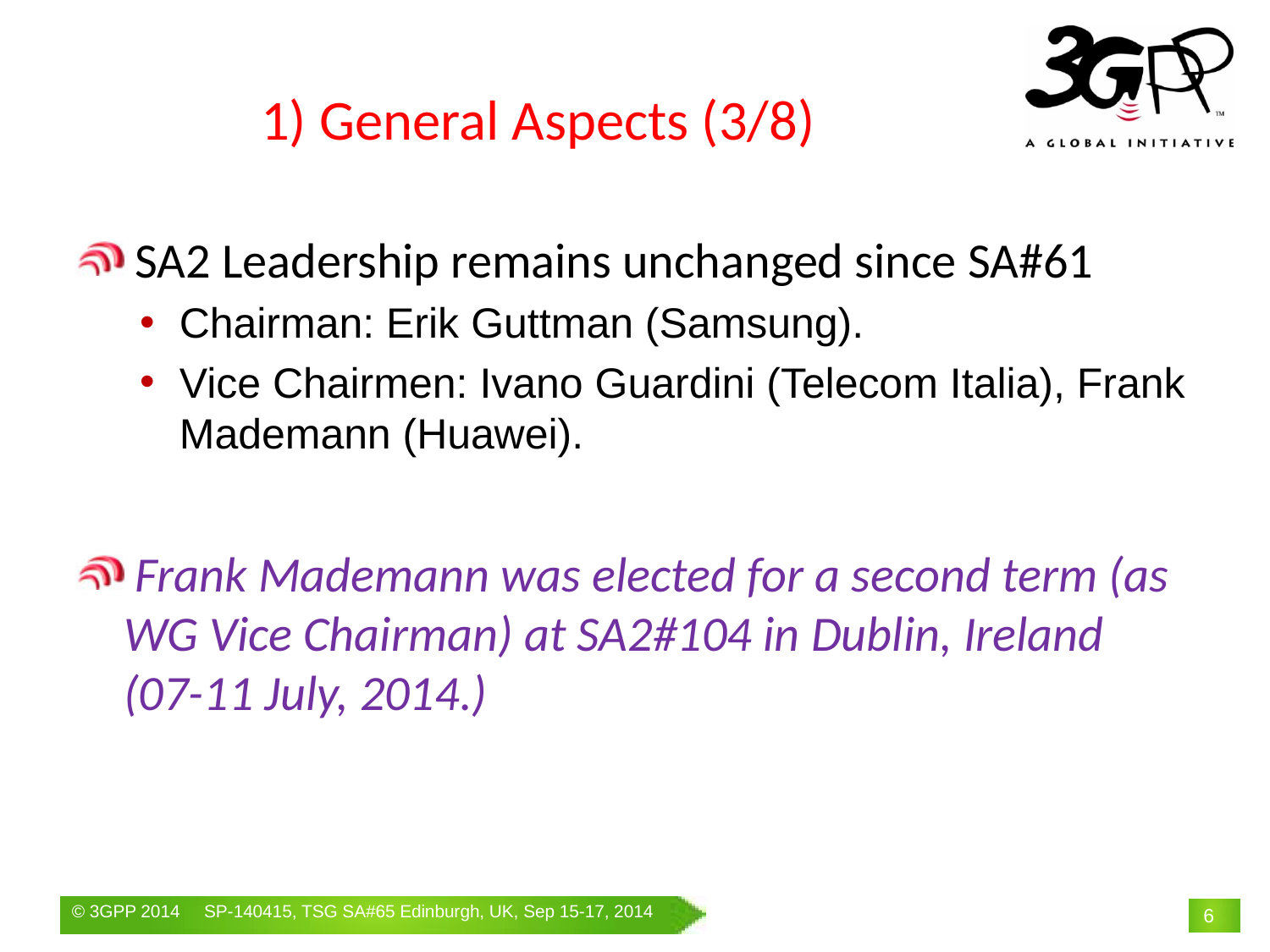

# 1) General Aspects (3/8)
 SA2 Leadership remains unchanged since SA#61
Chairman: Erik Guttman (Samsung).
Vice Chairmen: Ivano Guardini (Telecom Italia), Frank Mademann (Huawei).

 Frank Mademann was elected for a second term (as WG Vice Chairman) at SA2#104 in Dublin, Ireland  (07-11 July, 2014.)